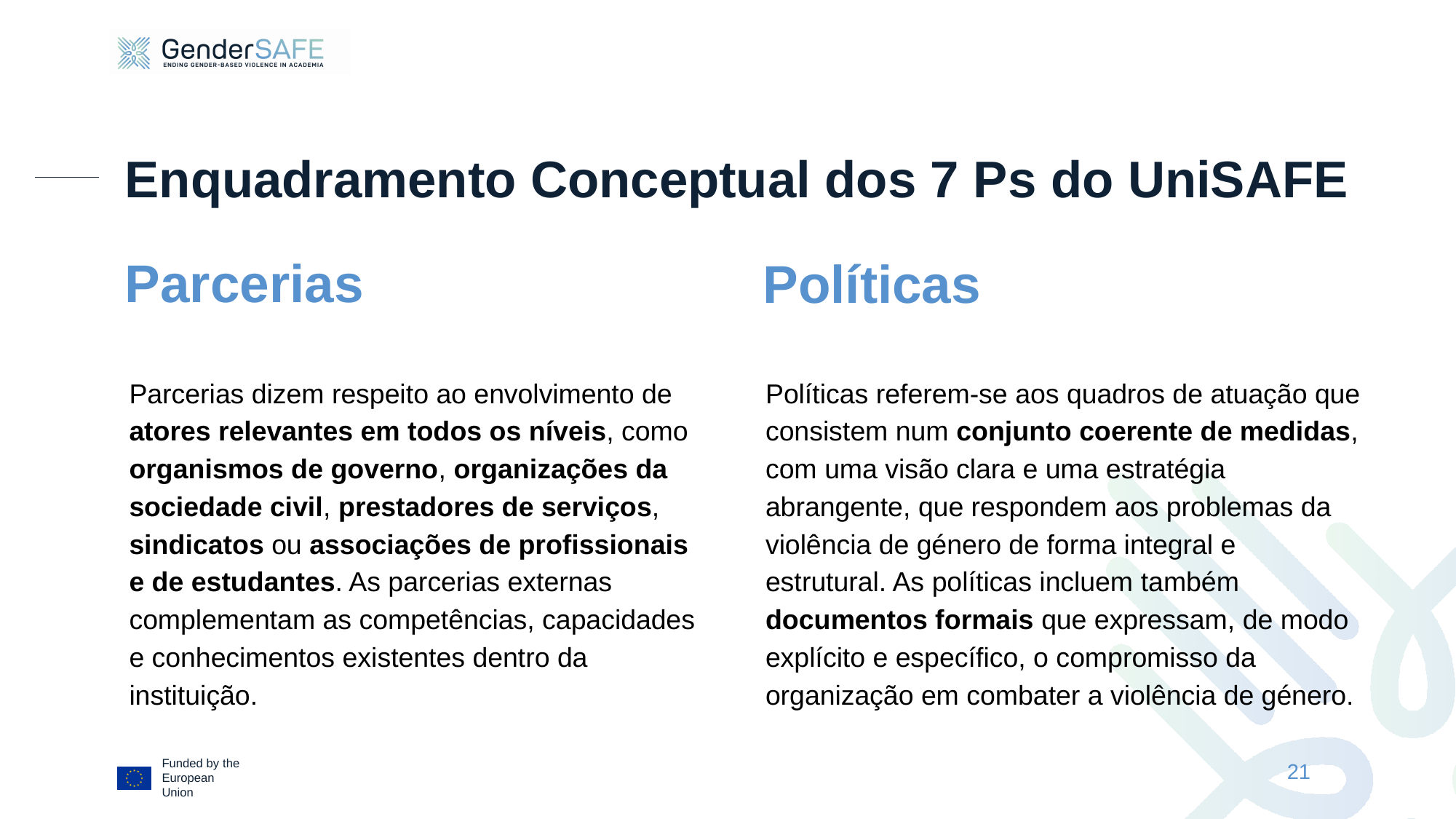

# Enquadramento Conceptual dos 7 Ps do UniSAFE

Parcerias
Políticas
Parcerias dizem respeito ao envolvimento de atores relevantes em todos os níveis, como organismos de governo, organizações da sociedade civil, prestadores de serviços, sindicatos ou associações de profissionais e de estudantes. As parcerias externas complementam as competências, capacidades e conhecimentos existentes dentro da instituição.

Políticas referem-se aos quadros de atuação que consistem num conjunto coerente de medidas, com uma visão clara e uma estratégia abrangente, que respondem aos problemas da violência de género de forma integral e estrutural. As políticas incluem também documentos formais que expressam, de modo explícito e específico, o compromisso da organização em combater a violência de género.

21